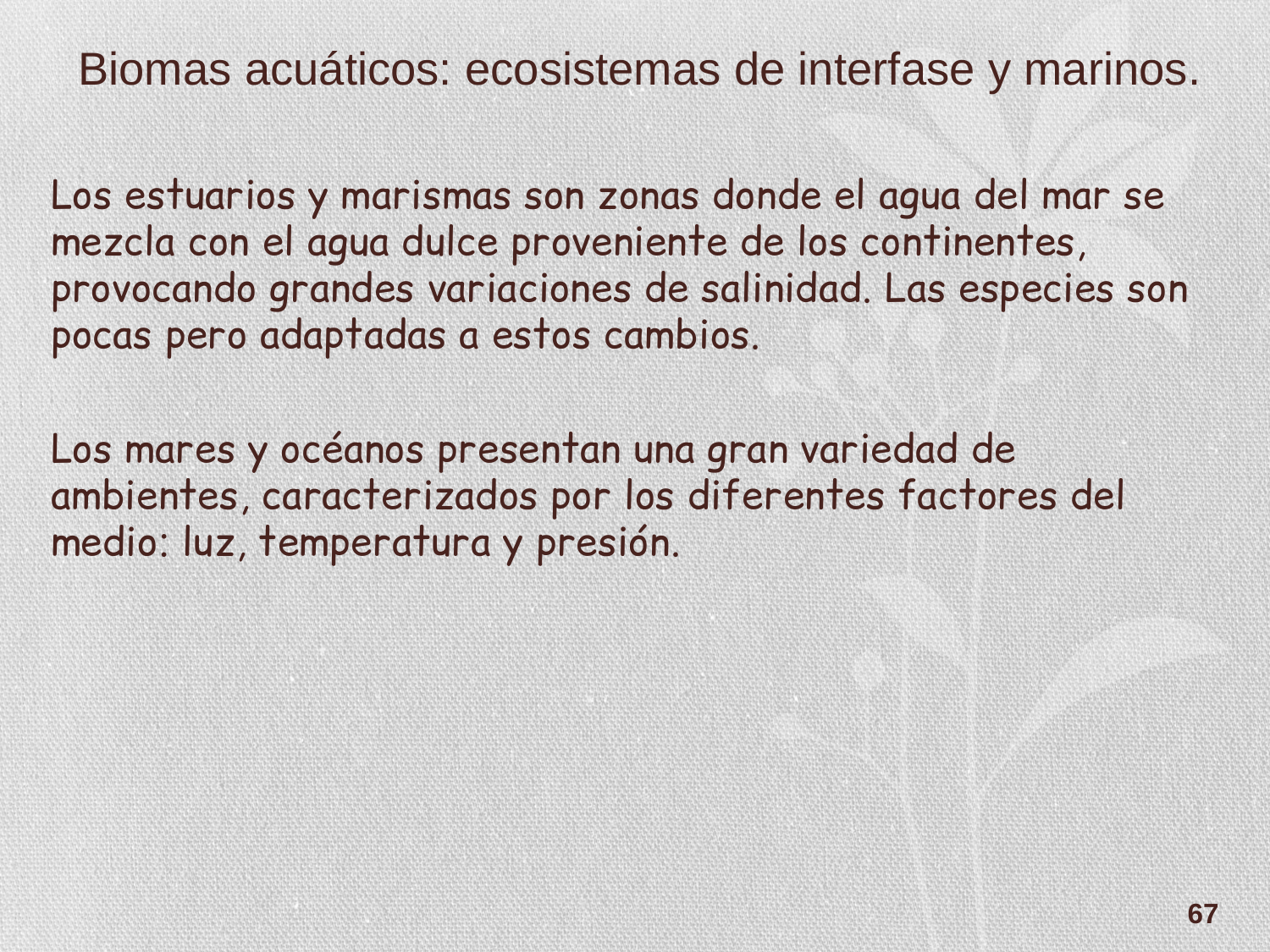

Biomas acuáticos: ecosistemas de interfase y marinos.

Los estuarios y marismas son zonas donde el agua del mar se mezcla con el agua dulce proveniente de los continentes, provocando grandes variaciones de salinidad. Las especies son pocas pero adaptadas a estos cambios.

Los mares y océanos presentan una gran variedad de ambientes, caracterizados por los diferentes factores del medio: luz, temperatura y presión.
67